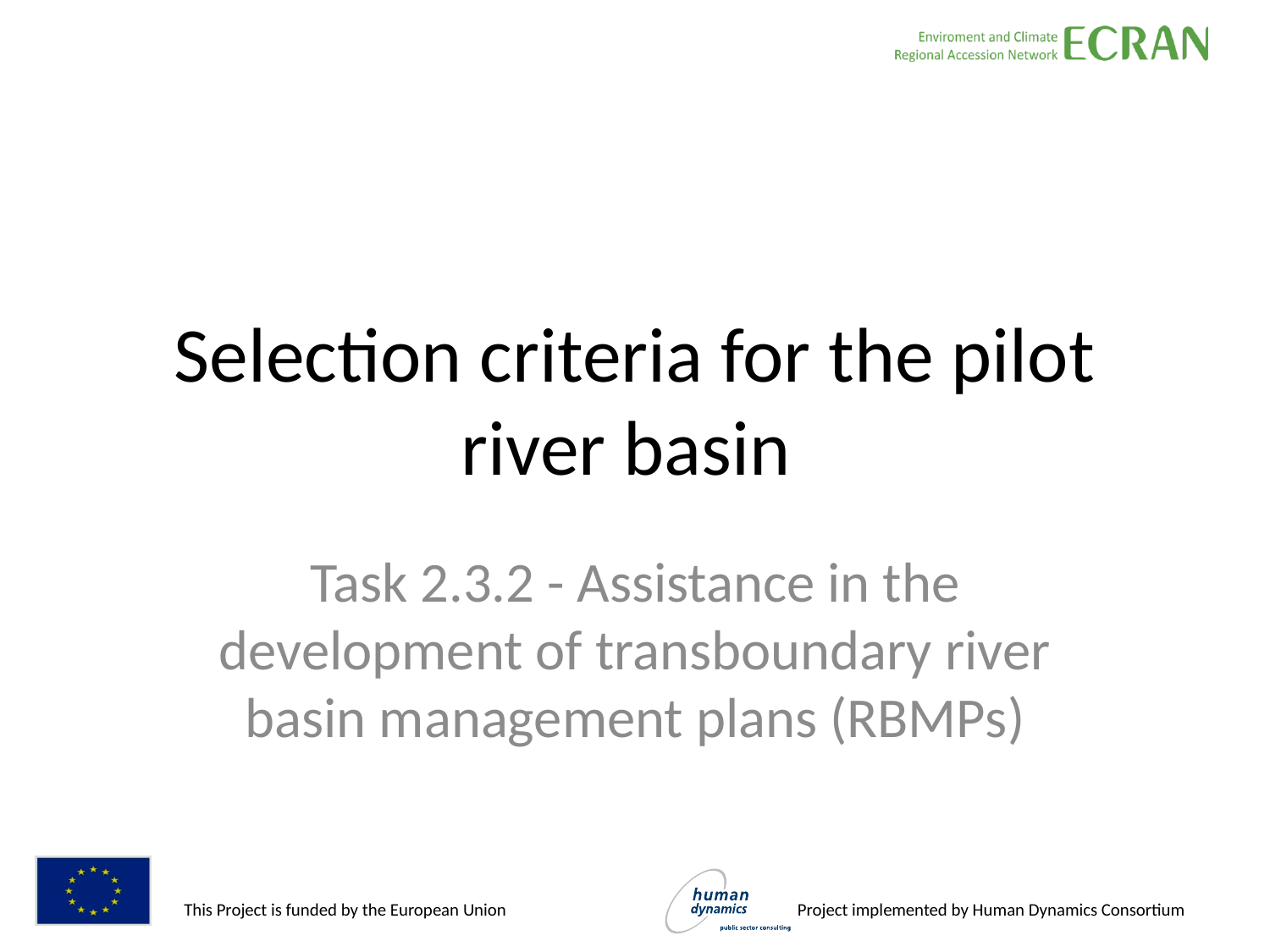

# Selection criteria for the pilot river basin
Task 2.3.2 - Assistance in the development of transboundary river basin management plans (RBMPs)